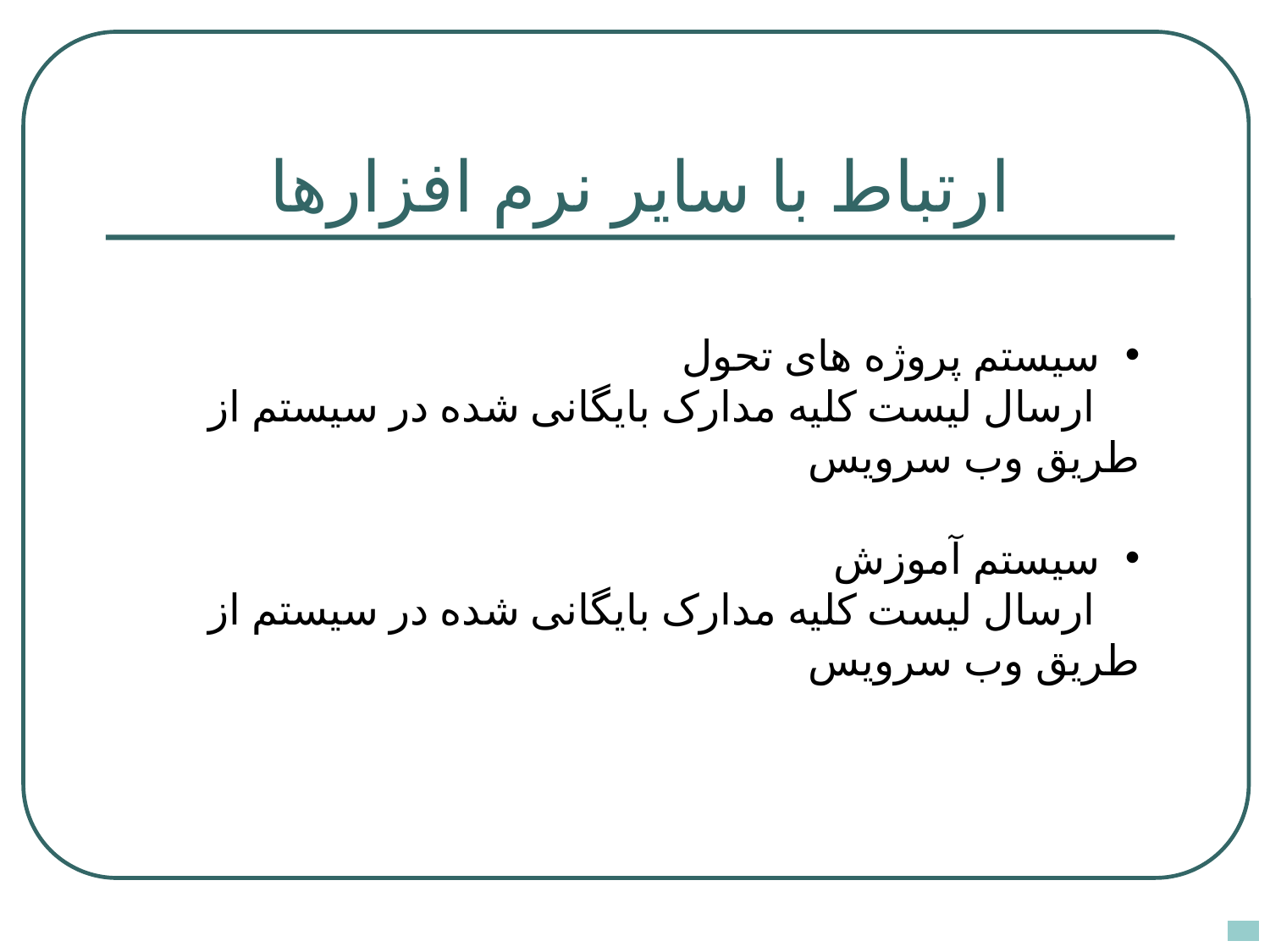

# ارتباط با سایر نرم افزارها

سیستم پروژه های تحول
    ارسال لیست کلیه مدارک بایگانی شده در سیستم از طریق وب سرویس

سیستم آموزش
    ارسال لیست کلیه مدارک بایگانی شده در سیستم از طریق وب سرویس